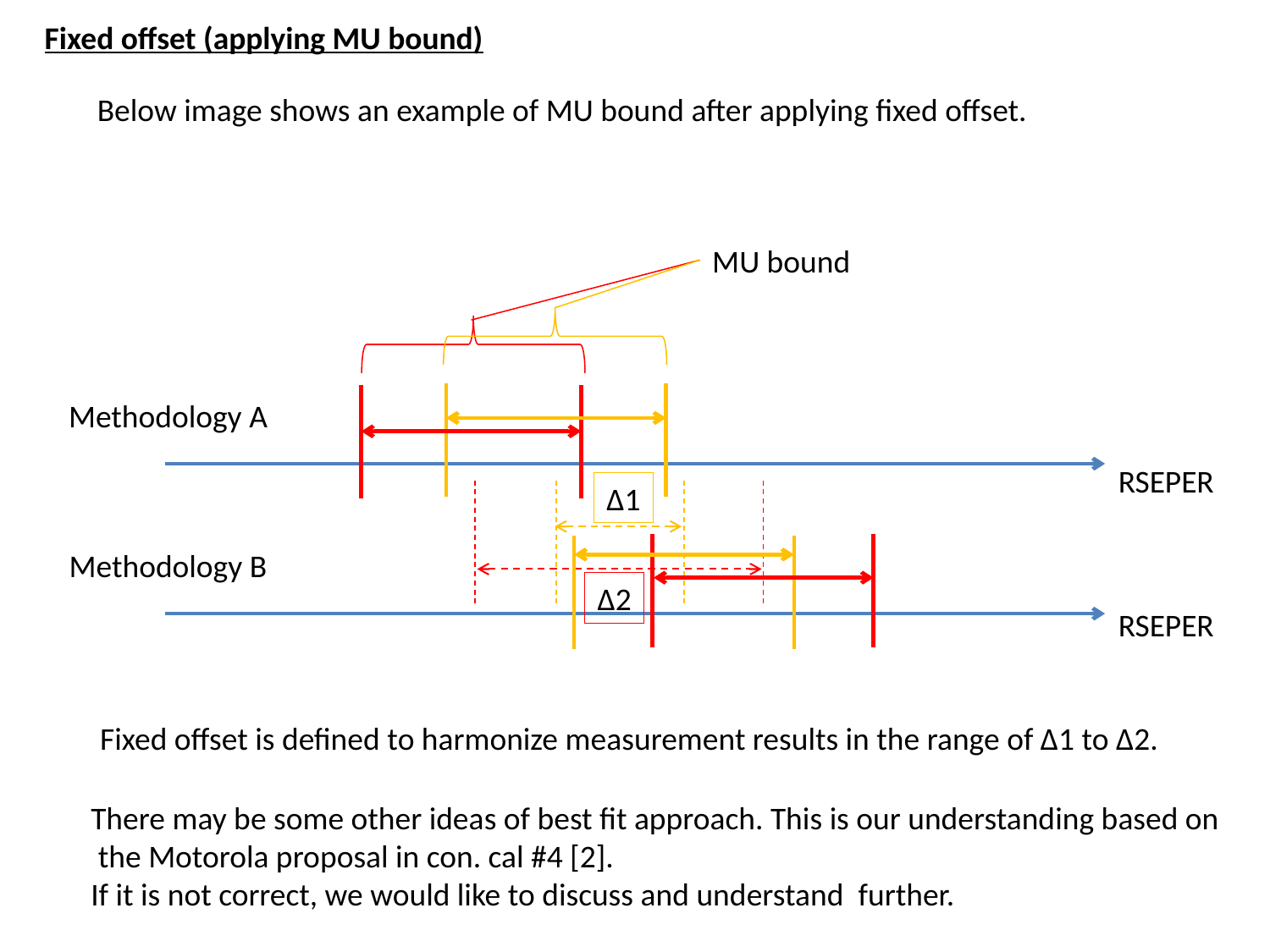

Fixed offset (applying MU bound)
Below image shows an example of MU bound after applying fixed offset.

MU bound
Methodology A
RSEPER
Δ1
Methodology B
Δ2
RSEPER
Fixed offset is defined to harmonize measurement results in the range of Δ1 to Δ2.
There may be some other ideas of best fit approach. This is our understanding based on
 the Motorola proposal in con. cal #4 [2].
If it is not correct, we would like to discuss and understand  further.